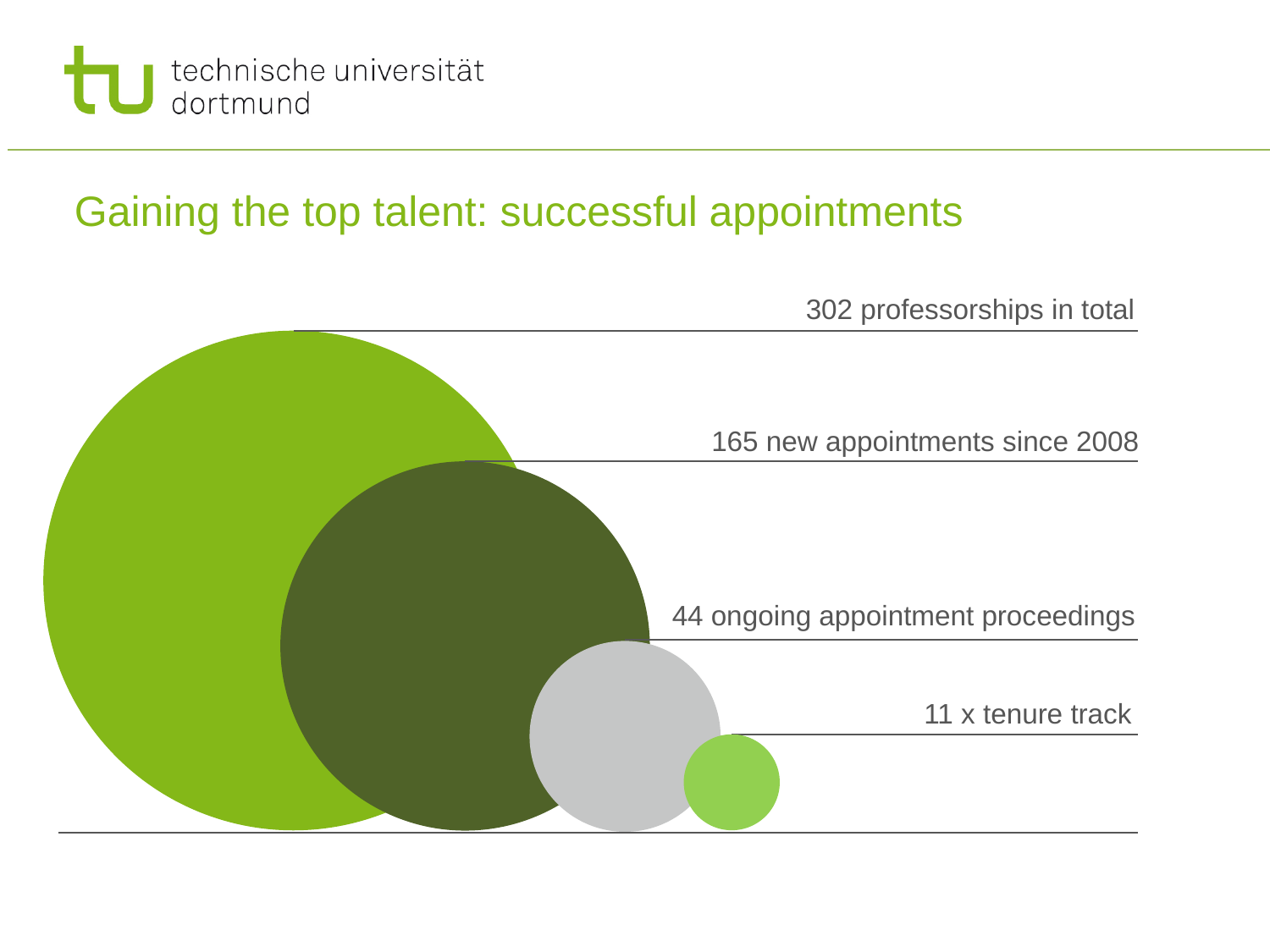

# Gaining the top talent: successful appointments
302 professorships in total

165 new appointments since 2008

44 ongoing appointment proceedings

11 x tenure track